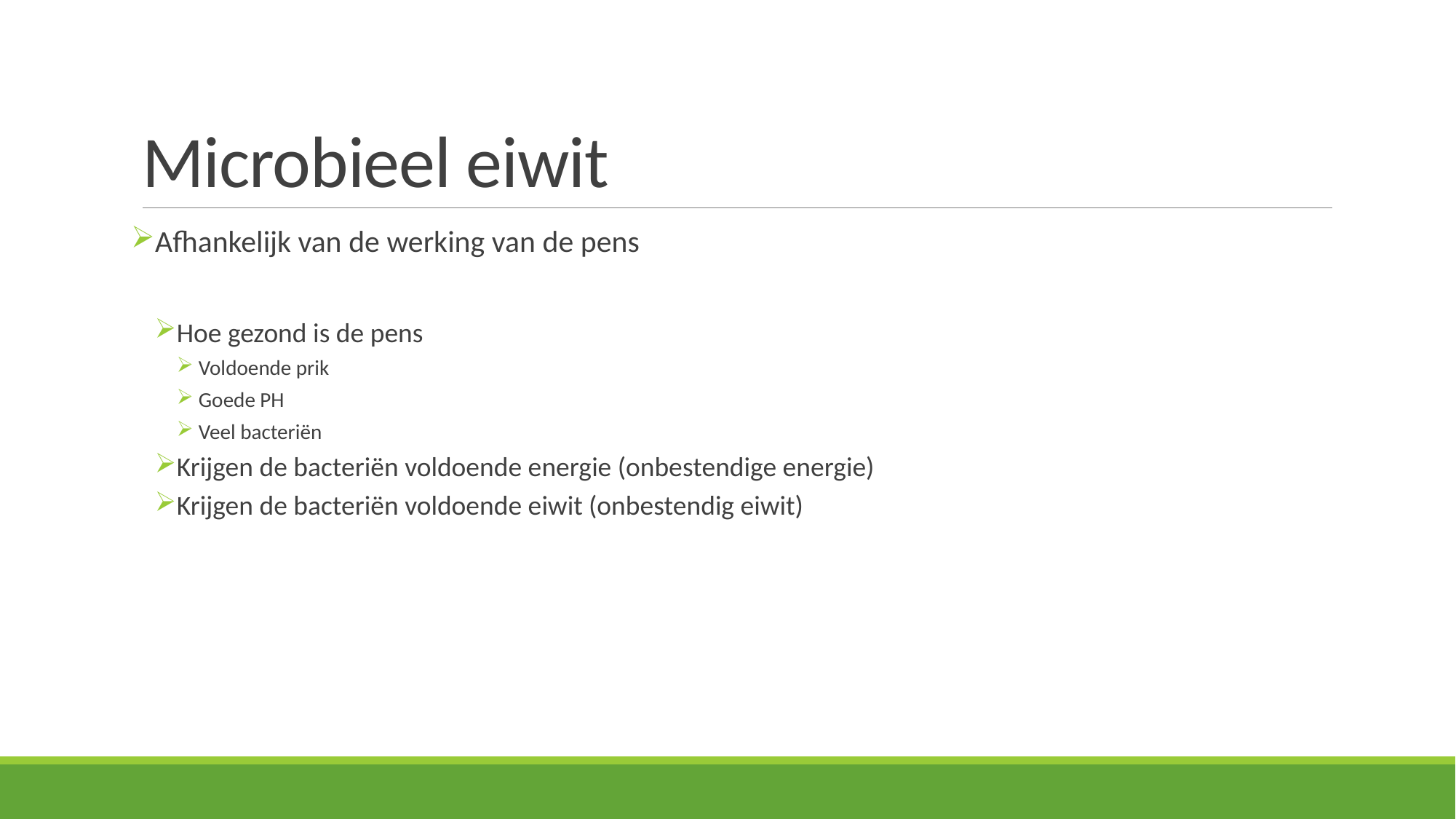

# Microbieel eiwit
Afhankelijk van de werking van de pens

Hoe gezond is de pens
Voldoende prik
Goede PH
Veel bacteriën
Krijgen de bacteriën voldoende energie (onbestendige energie)
Krijgen de bacteriën voldoende eiwit (onbestendig eiwit)